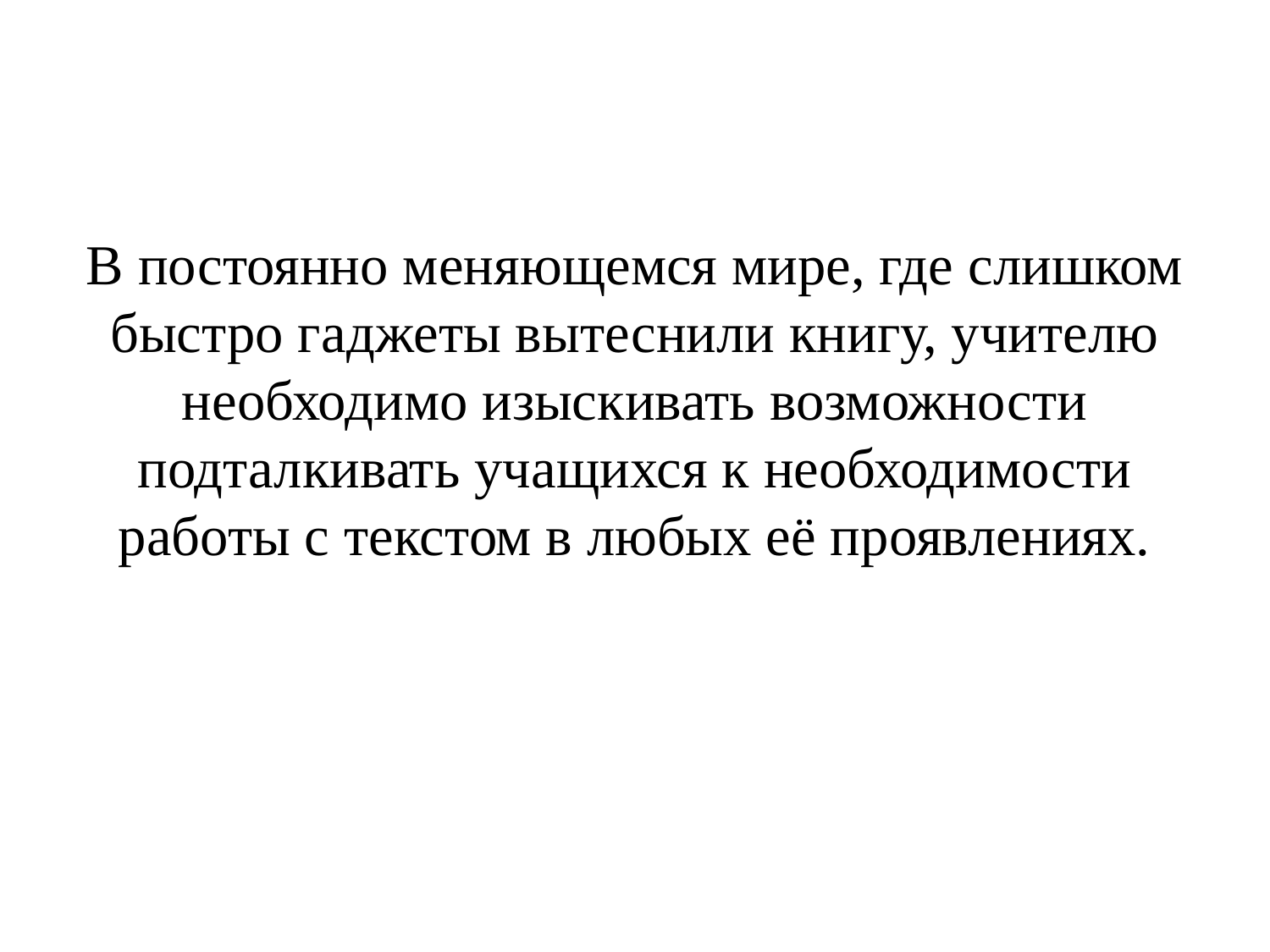

#
В постоянно меняющемся мире, где слишком быстро гаджеты вытеснили книгу, учителю необходимо изыскивать возможности подталкивать учащихся к необходимости работы с текстом в любых её проявлениях.